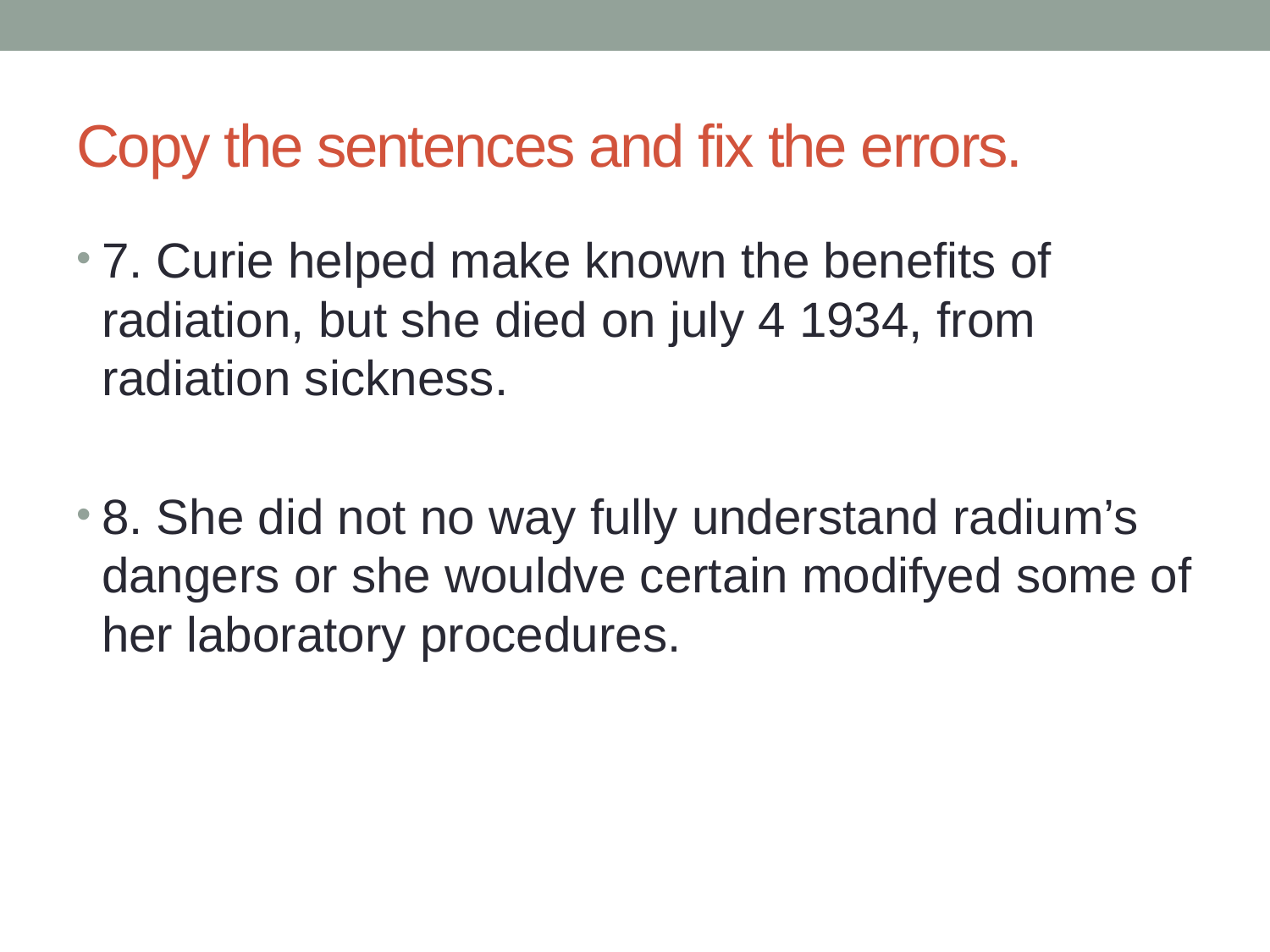

# Copy the sentences and fix the errors.
7. Curie helped make known the benefits of radiation, but she died on july 4 1934, from radiation sickness.

8. She did not no way fully understand radium’s dangers or she wouldve certain modifyed some of her laboratory procedures.